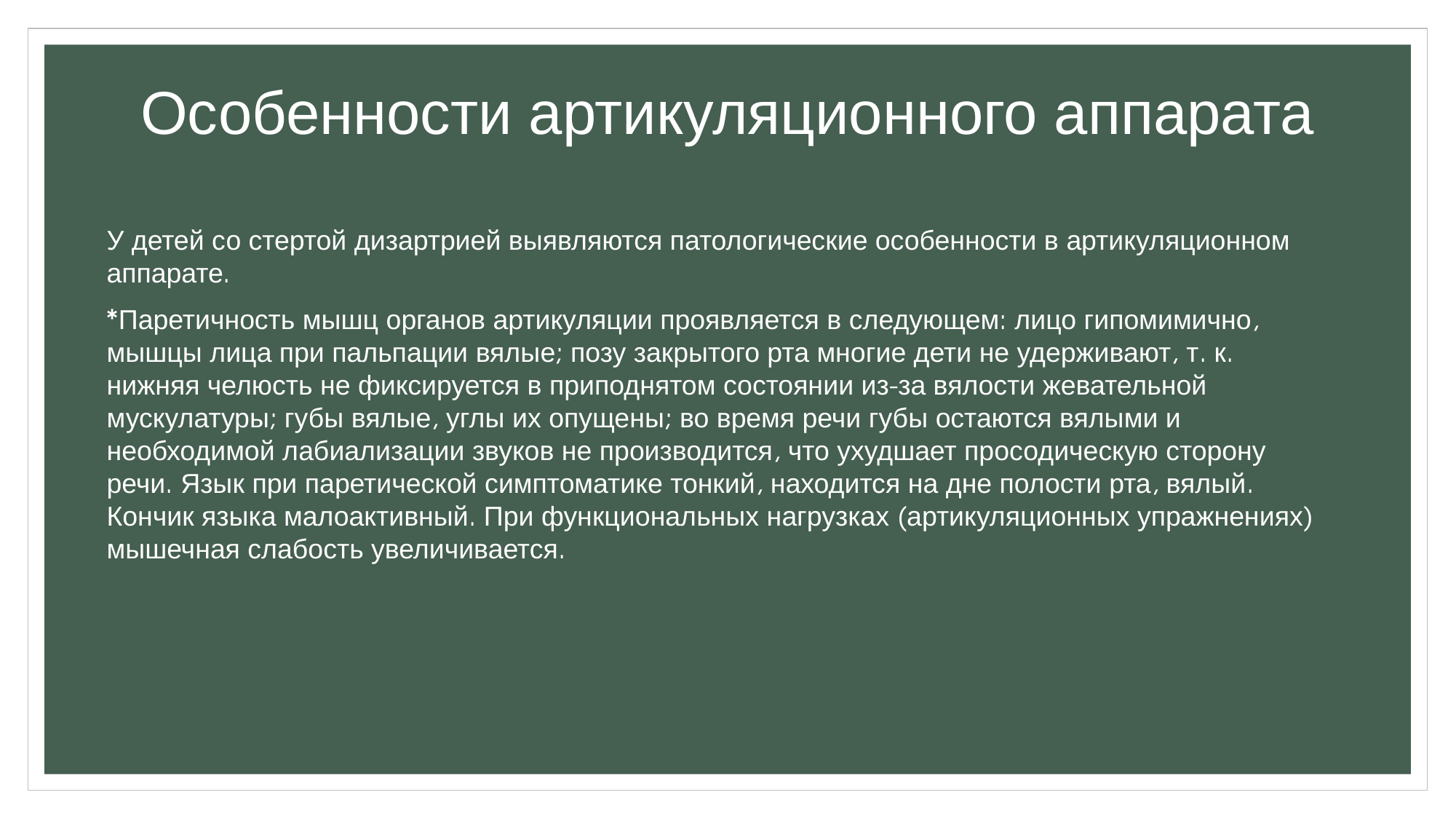

# Особенности артикуляционного аппарата
У детей со стертой дизартрией выявляются патологические особенности в артикуляционном аппарате.
*Паретичность мышц органов артикуляции проявляется в следующем: лицо гипомимично, мышцы лица при пальпации вялые; позу закрытого рта многие дети не удерживают, т. к. нижняя челюсть не фиксируется в приподнятом состоянии из-за вялости жевательной мускулатуры; губы вялые, углы их опущены; во время речи губы остаются вялыми и необходимой лабиализации звуков не производится, что ухудшает просодическую сторону речи. Язык при паретической симптоматике тонкий, находится на дне полости рта, вялый. Кончик языка малоактивный. При функциональных нагрузках (артикуляционных упражнениях) мышечная слабость увеличивается.